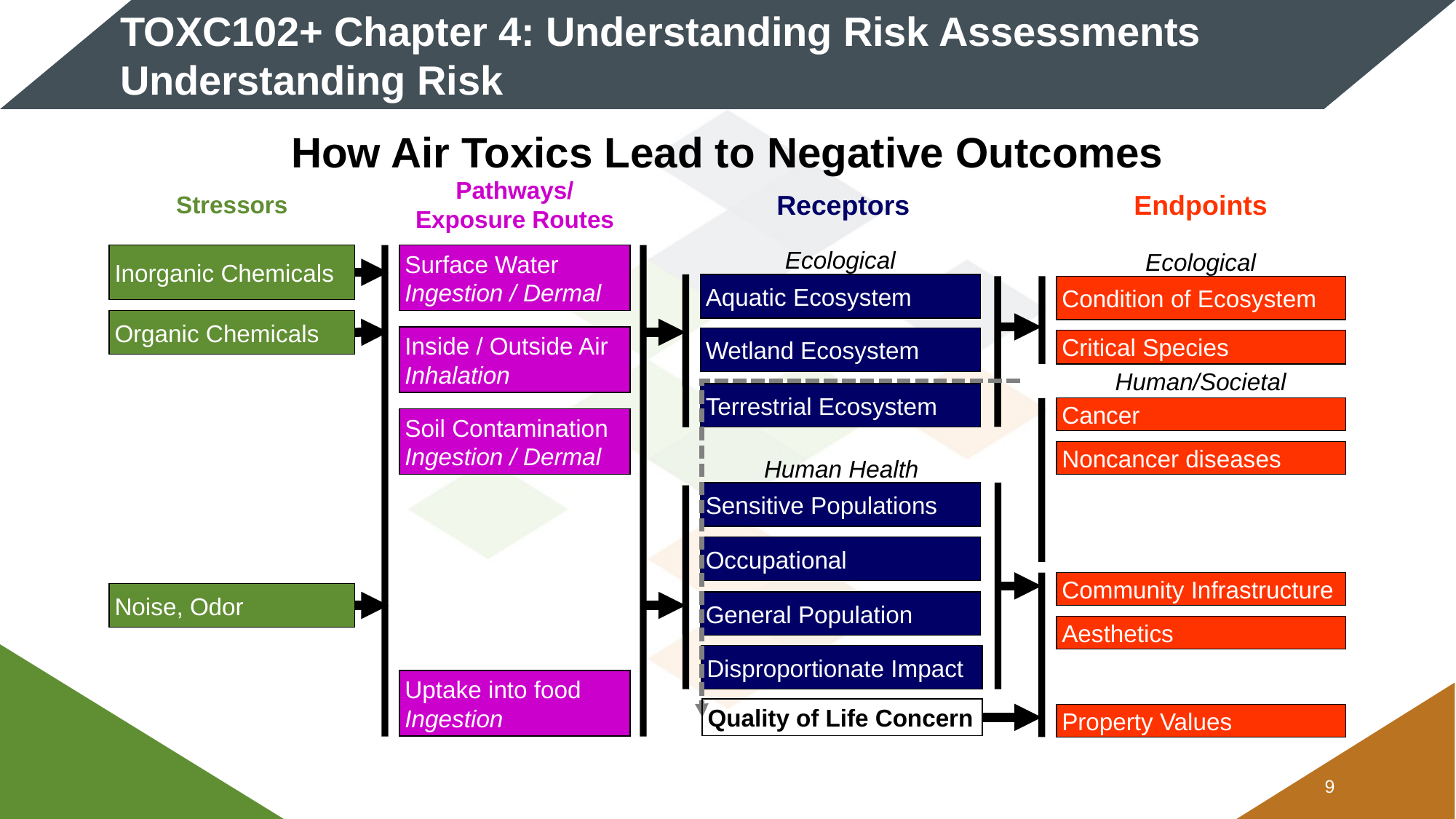

# TOXC102+ Chapter 4: Understanding Risk Assessments Understanding Risk
How Air Toxics Lead to Negative Outcomes
Stressors
Inorganic Chemicals
Organic Chemicals
Noise, Odor
Pathways/
Exposure Routes
Surface Water
Ingestion / Dermal
Inside / Outside Air Inhalation
Soil Contamination
Ingestion / Dermal
Uptake into food
Ingestion
Receptors
Ecological
Aquatic Ecosystem
Wetland Ecosystem
Terrestrial Ecosystem
Human Health
Sensitive Populations
Occupational
General Population
Disproportionate Impact
Endpoints
Ecological
Condition of Ecosystem
Critical Species
Human/Societal
Cancer
Noncancer diseases
Aesthetics
Property Values

Community Infrastructure
Quality of Life Concern
9